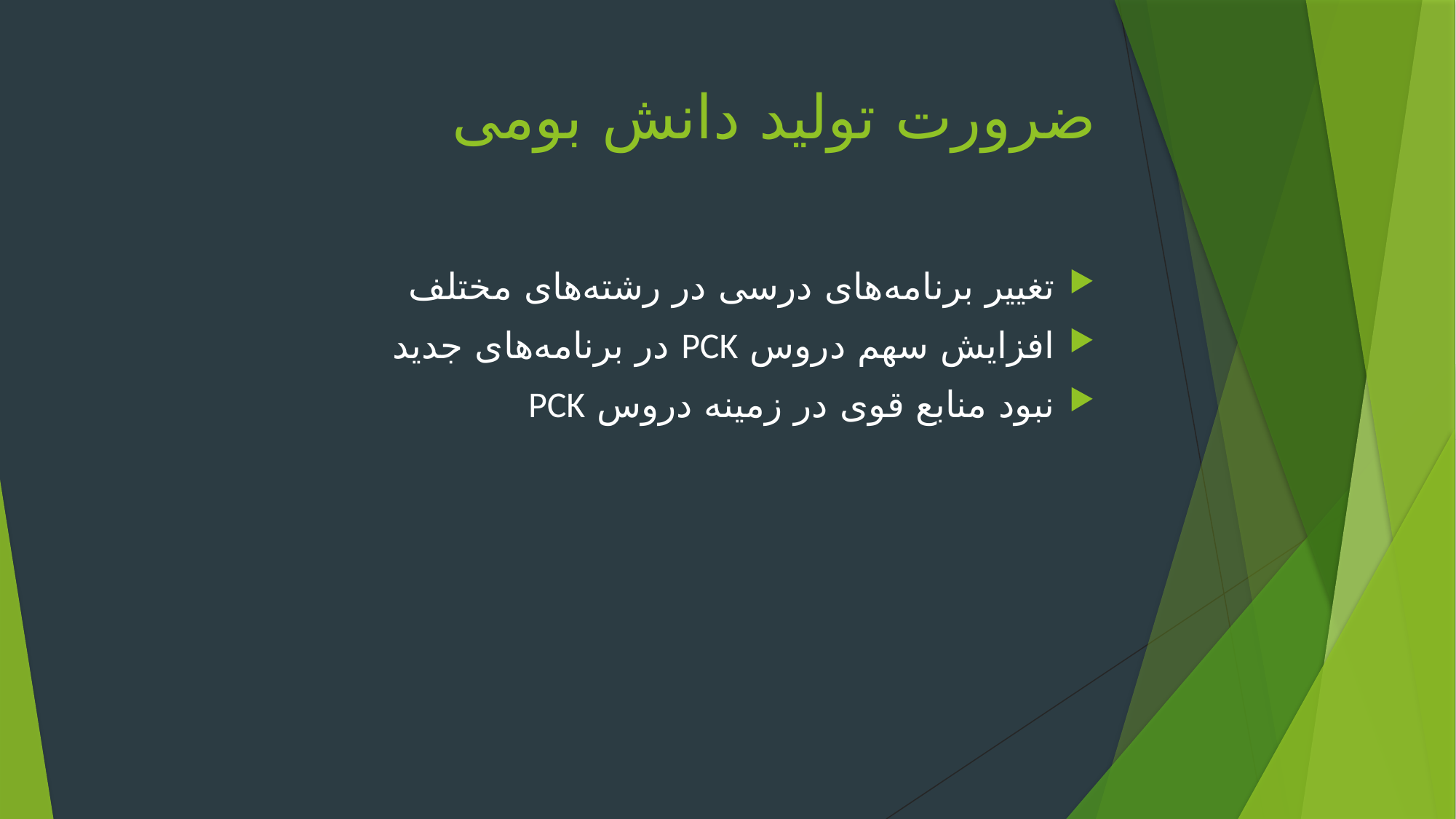

# ضرورت‌ تولید دانش بومی
تغییر برنامه‌های درسی در رشته‌های مختلف
افزایش سهم دروس PCK در برنامه‌های جدید
نبود منابع قوی در زمینه دروس PCK